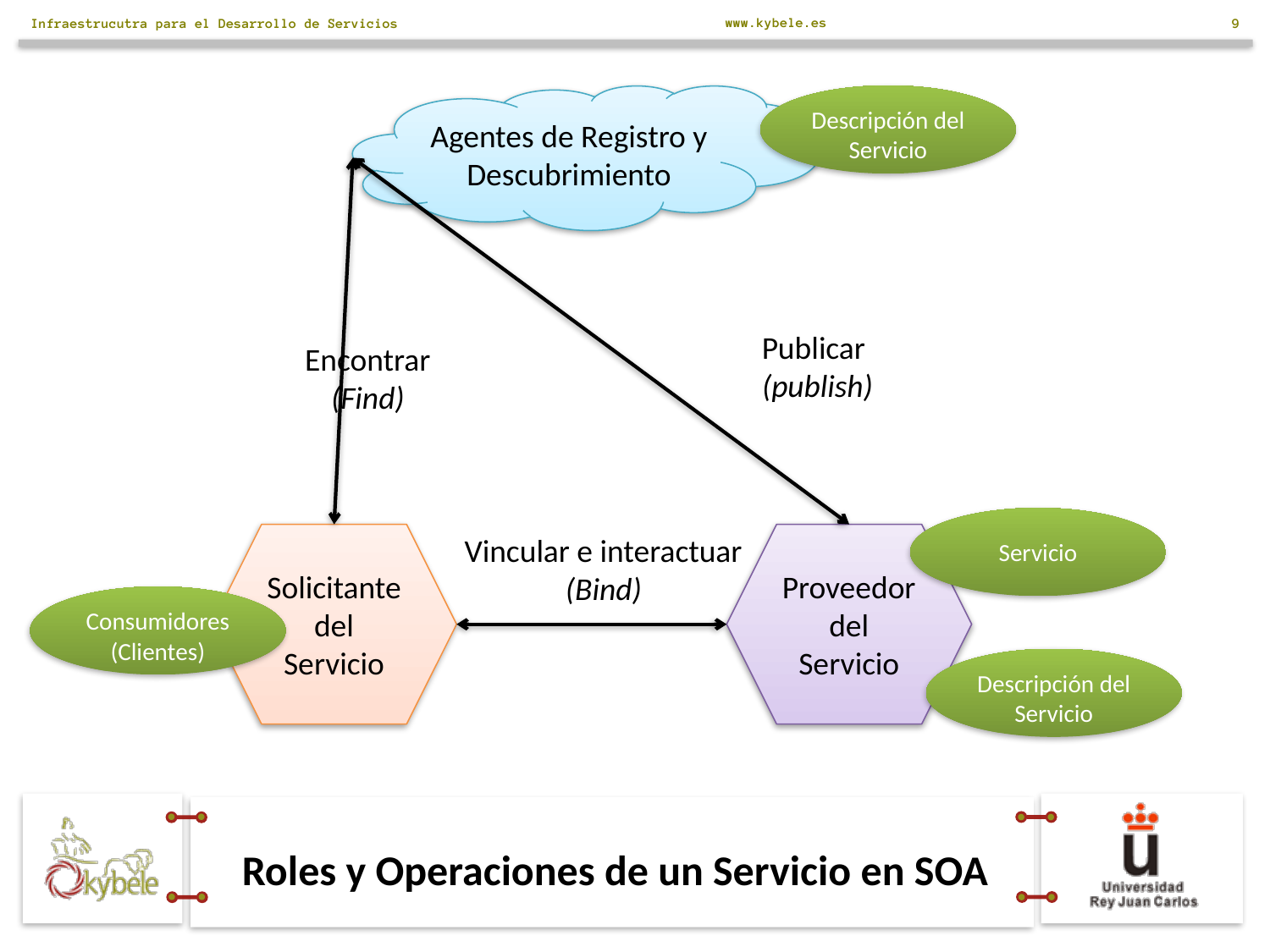

Infraestrucutra para el Desarrollo de Servicios
9
Agentes de Registro y Descubrimiento
Descripción del Servicio
Publicar
(publish)
Encontrar
(Find)
Servicio
Solicitante del Servicio
Vincular e interactuar
(Bind)
Proveedor del Servicio
Consumidores (Clientes)
Descripción del Servicio
# Roles y Operaciones de un Servicio en SOA